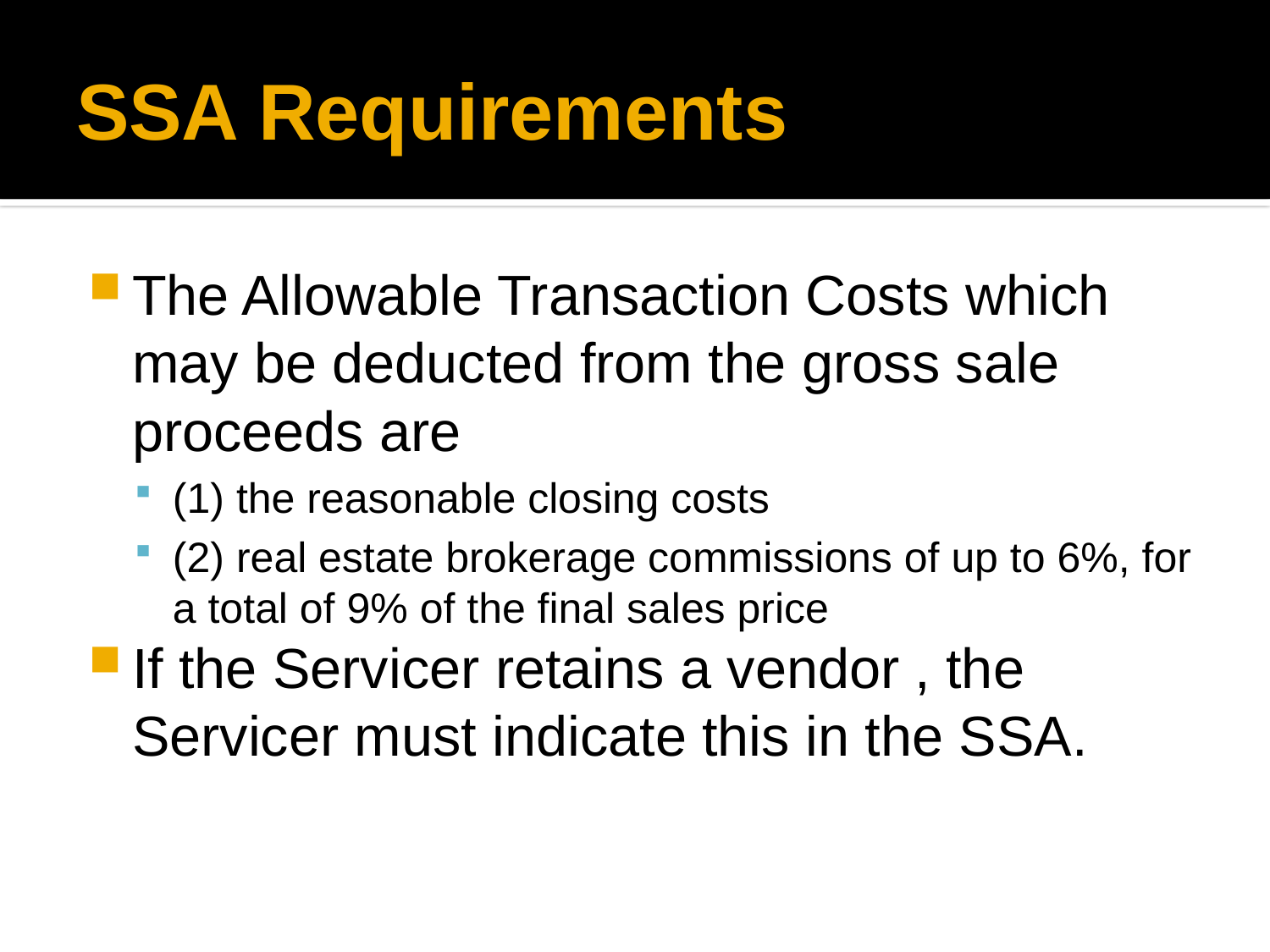

# SSA Requirements
The Allowable Transaction Costs which may be deducted from the gross sale proceeds are
(1) the reasonable closing costs
(2) real estate brokerage commissions of up to 6%, for a total of 9% of the final sales price
If the Servicer retains a vendor , the Servicer must indicate this in the SSA.